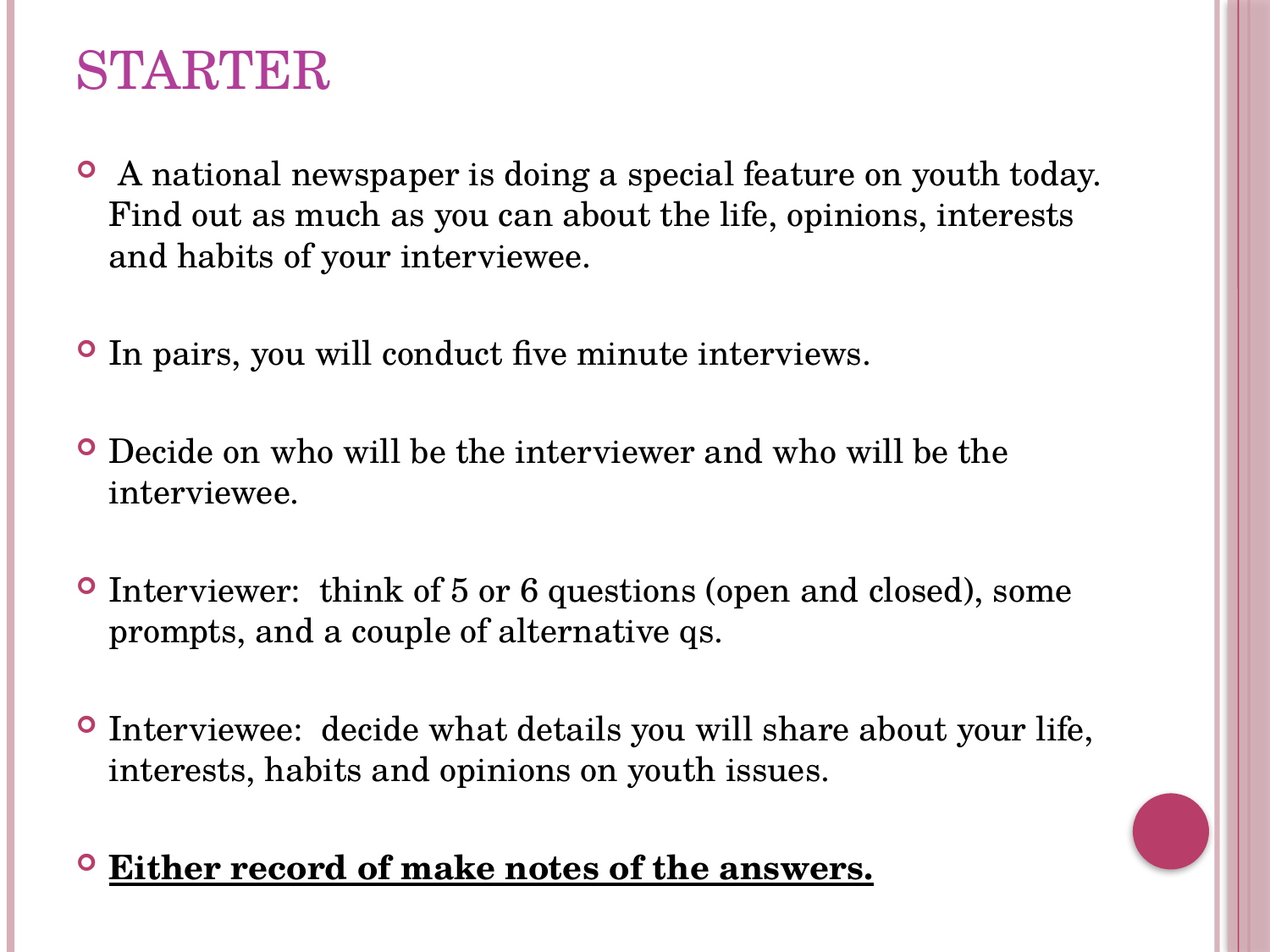

# Starter
 A national newspaper is doing a special feature on youth today.   Find out as much as you can about the life, opinions, interests and habits of your interviewee.

In pairs, you will conduct five minute interviews.

Decide on who will be the interviewer and who will be the interviewee.

Interviewer:  think of 5 or 6 questions (open and closed), some prompts, and a couple of alternative qs.

Interviewee:  decide what details you will share about your life, interests, habits and opinions on youth issues.

Either record of make notes of the answers.